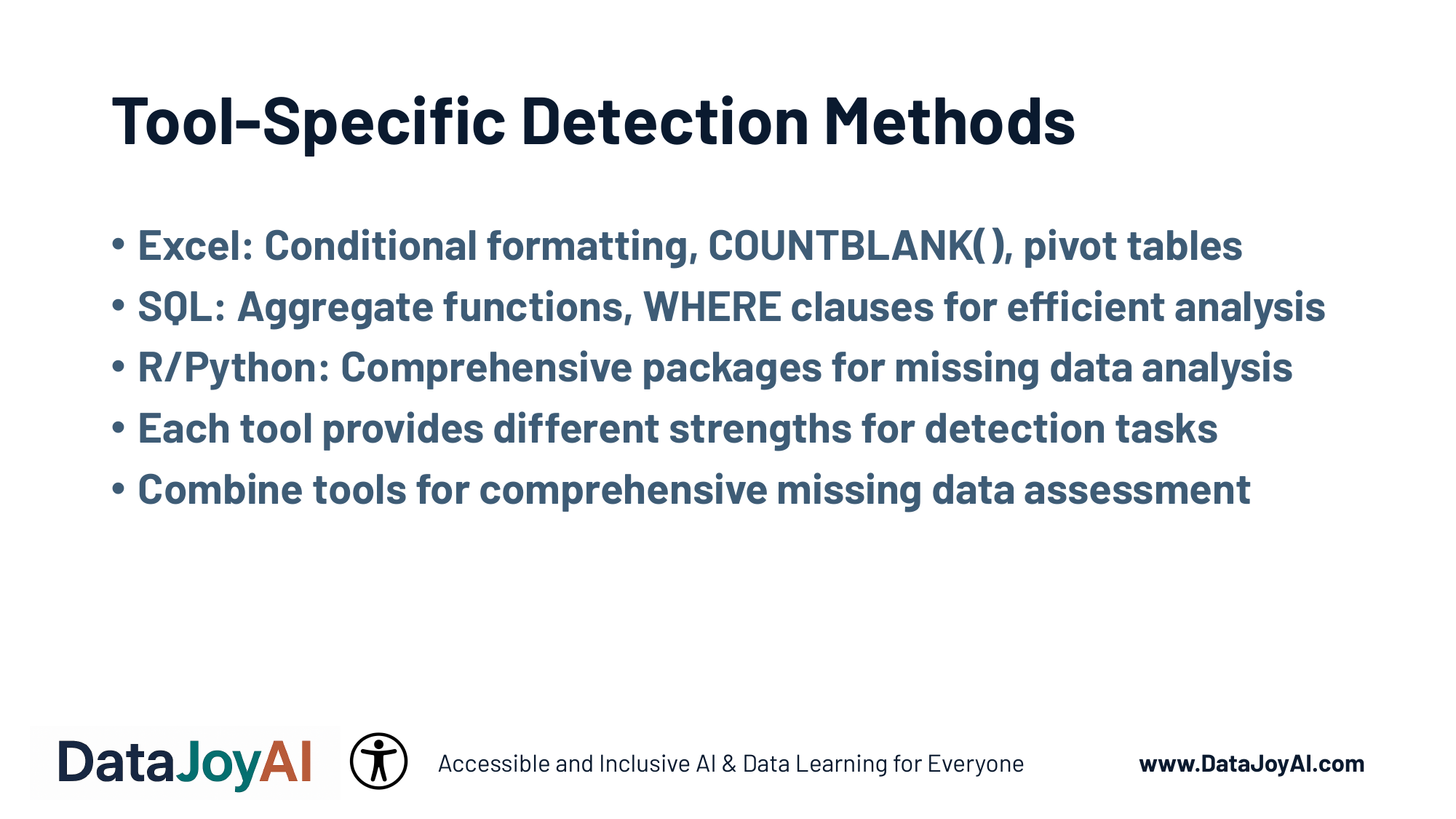

# Tool-Specific Detection Methods
Excel: Conditional formatting, COUNTBLANK(), pivot tables
SQL: Aggregate functions, WHERE clauses for efficient analysis
R/Python: Comprehensive packages for missing data analysis
Each tool provides different strengths for detection tasks
Combine tools for comprehensive missing data assessment